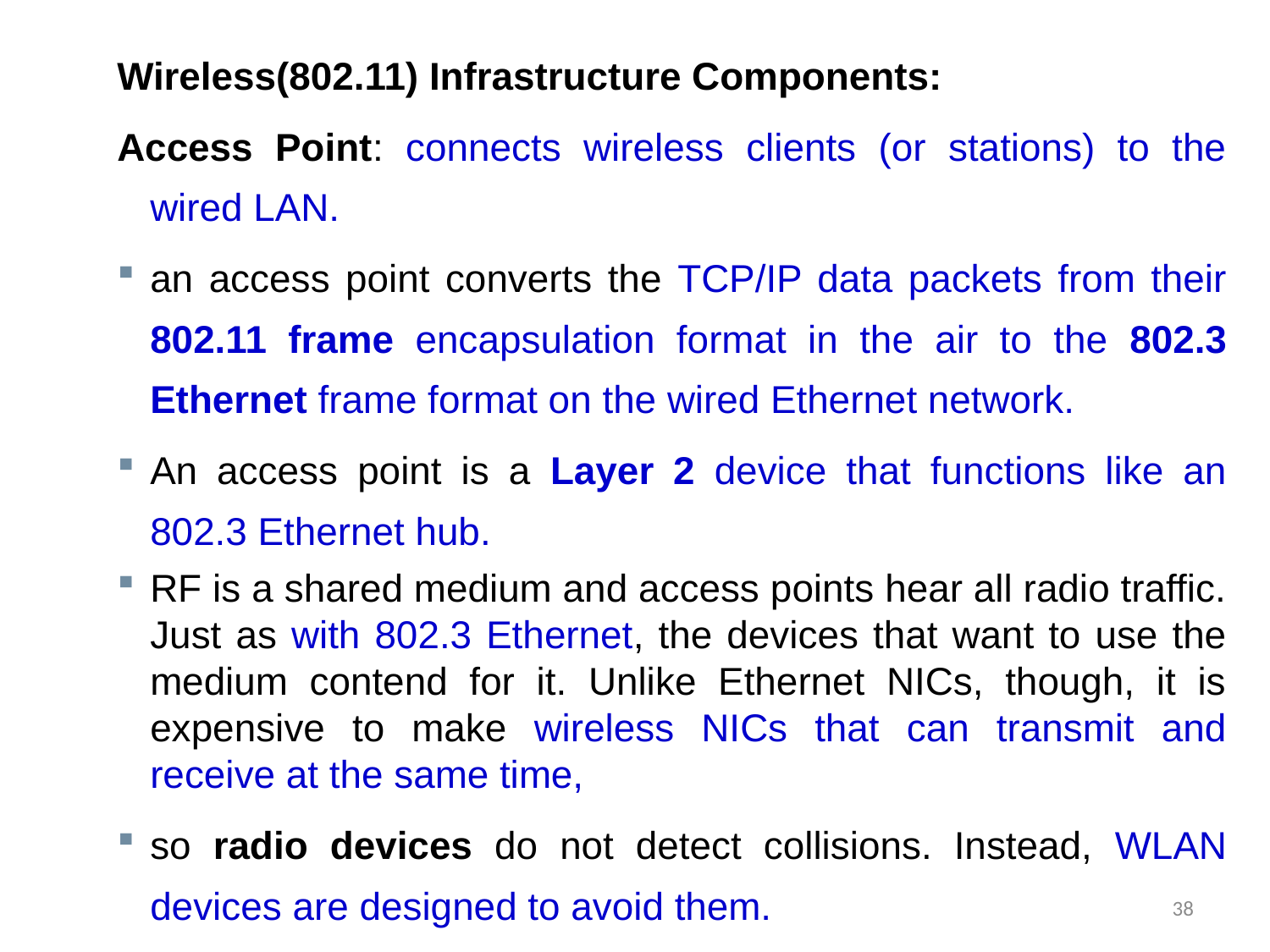

Wireless(802.11) Infrastructure Components:
Access Point: connects wireless clients (or stations) to the wired LAN.
an access point converts the TCP/IP data packets from their 802.11 frame encapsulation format in the air to the 802.3 Ethernet frame format on the wired Ethernet network.
An access point is a Layer 2 device that functions like an 802.3 Ethernet hub.
RF is a shared medium and access points hear all radio traffic. Just as with 802.3 Ethernet, the devices that want to use the medium contend for it. Unlike Ethernet NICs, though, it is expensive to make wireless NICs that can transmit and receive at the same time,
so radio devices do not detect collisions. Instead, WLAN devices are designed to avoid them.

38